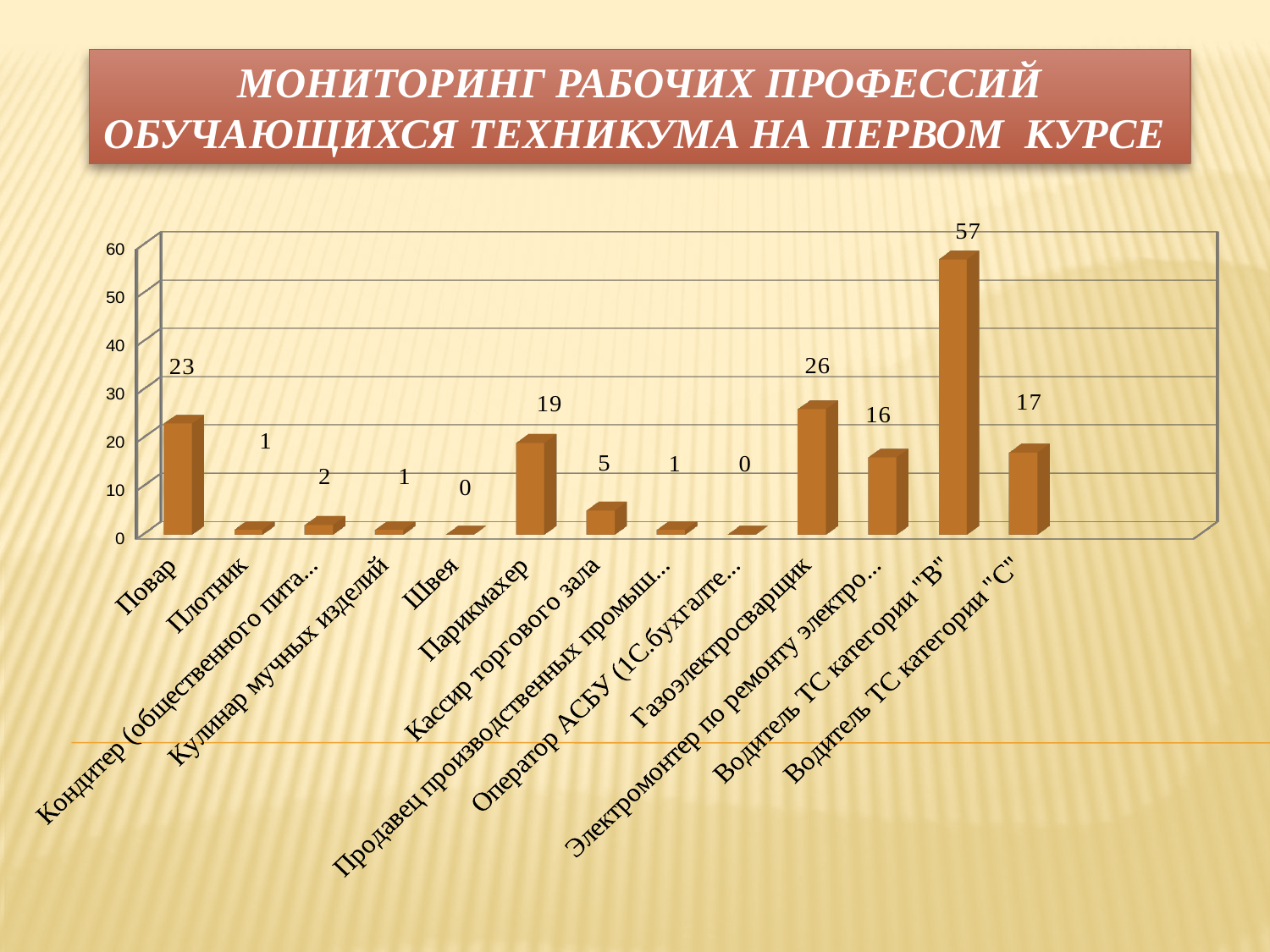

МОНИТОРИНГ РАБОЧИХ ПРОФЕССИЙ ОБУЧАЮЩИХСЯ ТЕХНИКУМА НА ПЕРВОМ  КУРСЕ

[unsupported chart]